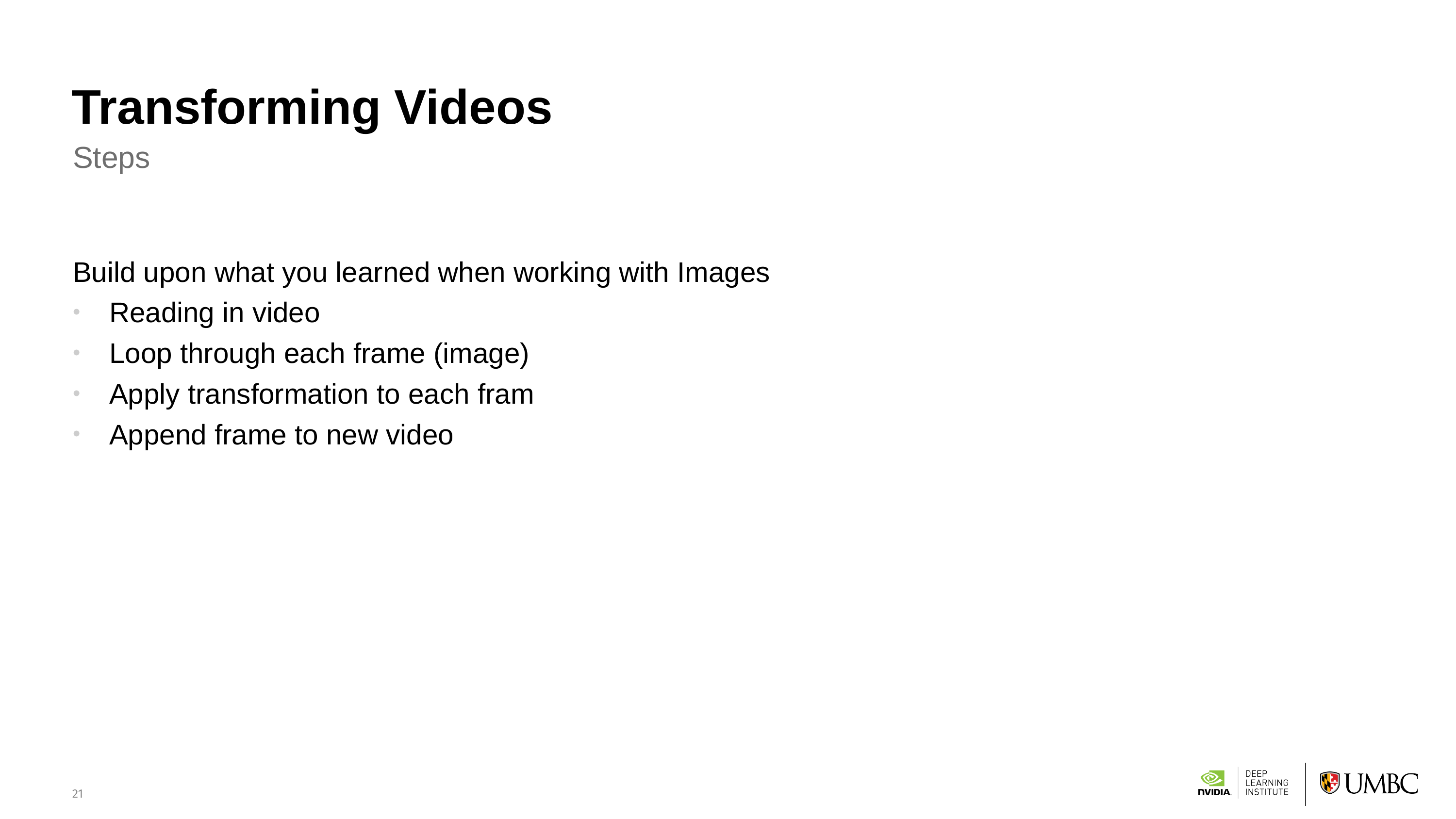

# Transforming Videos
Steps
Build upon what you learned when working with Images
Reading in video
Loop through each frame (image)
Apply transformation to each fram
Append frame to new video